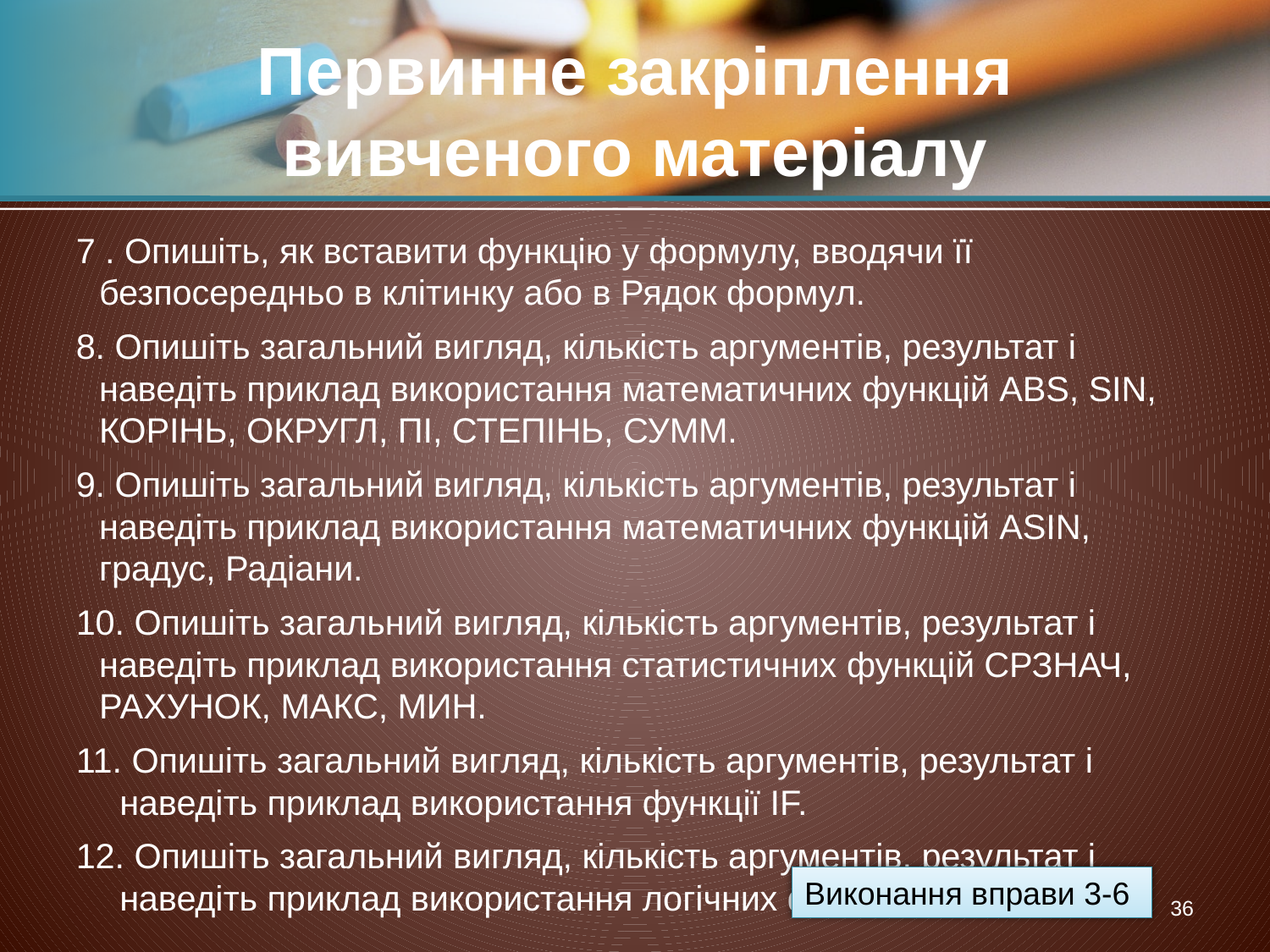

# Первинне закріплення вивченого матеріалу
7 . Опишіть, як вставити функцію у формулу, вводячи її безпосередньо в клітинку або в Рядок формул.
8. Опишіть загальний вигляд, кількість аргументів, результат і наведіть приклад використання математичних функцій ABS, SIN, КОРІНЬ, ОКРУГЛ, ПІ, СТЕПІНЬ, СУММ.
9. Опишіть загальний вигляд, кількість аргументів, результат і наведіть приклад використання математичних функцій ASIN, градус, Радіани.
10. Опишіть загальний вигляд, кількість аргументів, результат і наведіть приклад використання статистичних функцій СРЗНАЧ, РАХУНОК, МАКС, МИН.
11. Опишіть загальний вигляд, кількість аргументів, результат і наведіть приклад використання функції IF.
12. Опишіть загальний вигляд, кількість аргументів, результат і наведіть приклад використання логічних функцій І, АБО, НЕ.
Виконання вправи 3-6
36